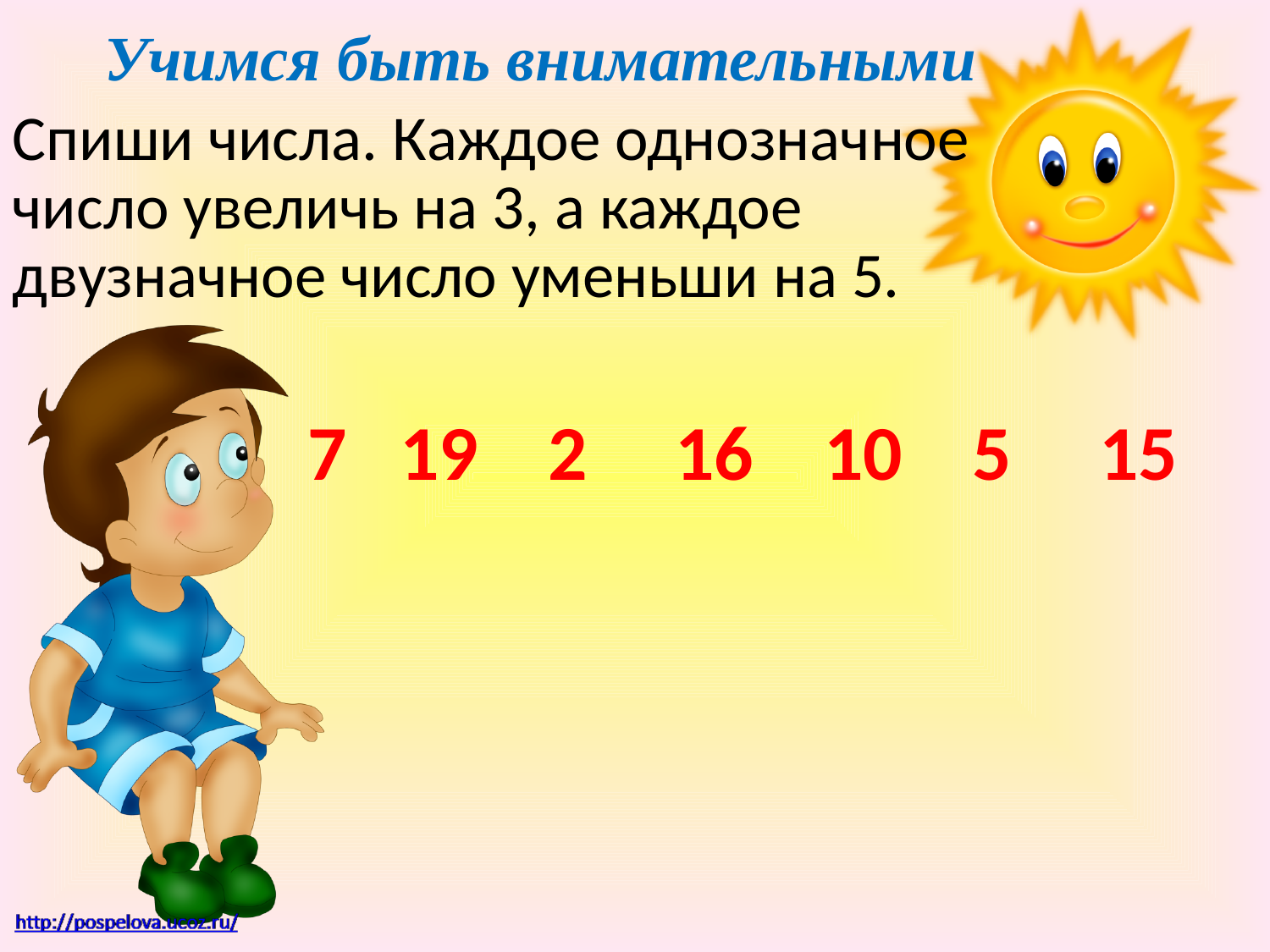

Учимся быть внимательными
Спиши числа. Каждое однозначное число увеличь на 3, а каждое двузначное число уменьши на 5.

7   19    2     16    10    5     15